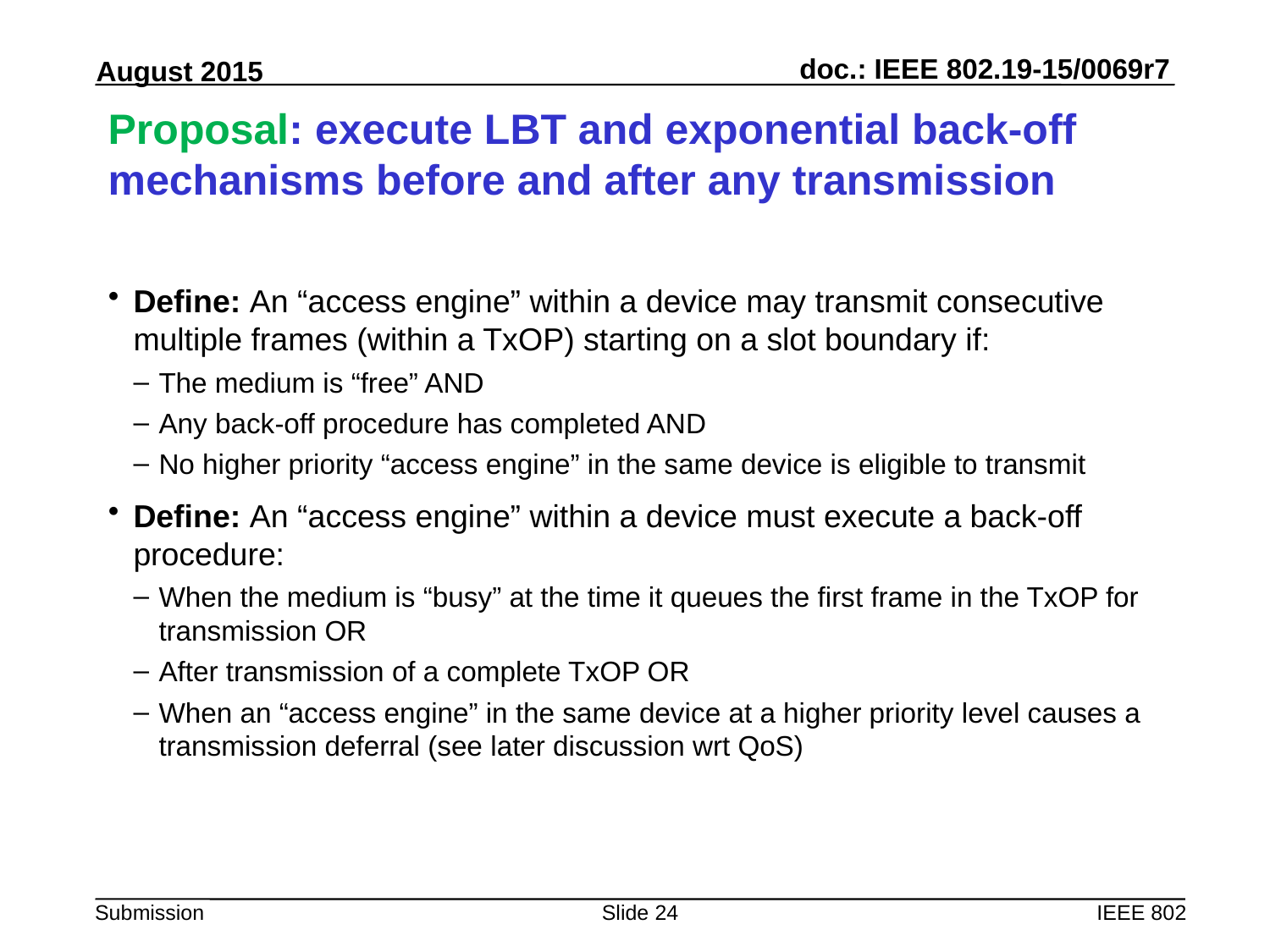

# Proposal: execute LBT and exponential back-off mechanisms before and after any transmission
Define: An “access engine” within a device may transmit consecutive multiple frames (within a TxOP) starting on a slot boundary if:
The medium is “free” AND
Any back-off procedure has completed AND
No higher priority “access engine” in the same device is eligible to transmit
Define: An “access engine” within a device must execute a back-off procedure:
When the medium is “busy” at the time it queues the first frame in the TxOP for transmission OR
After transmission of a complete TxOP OR
When an “access engine” in the same device at a higher priority level causes a transmission deferral (see later discussion wrt QoS)
Slide 24
IEEE 802